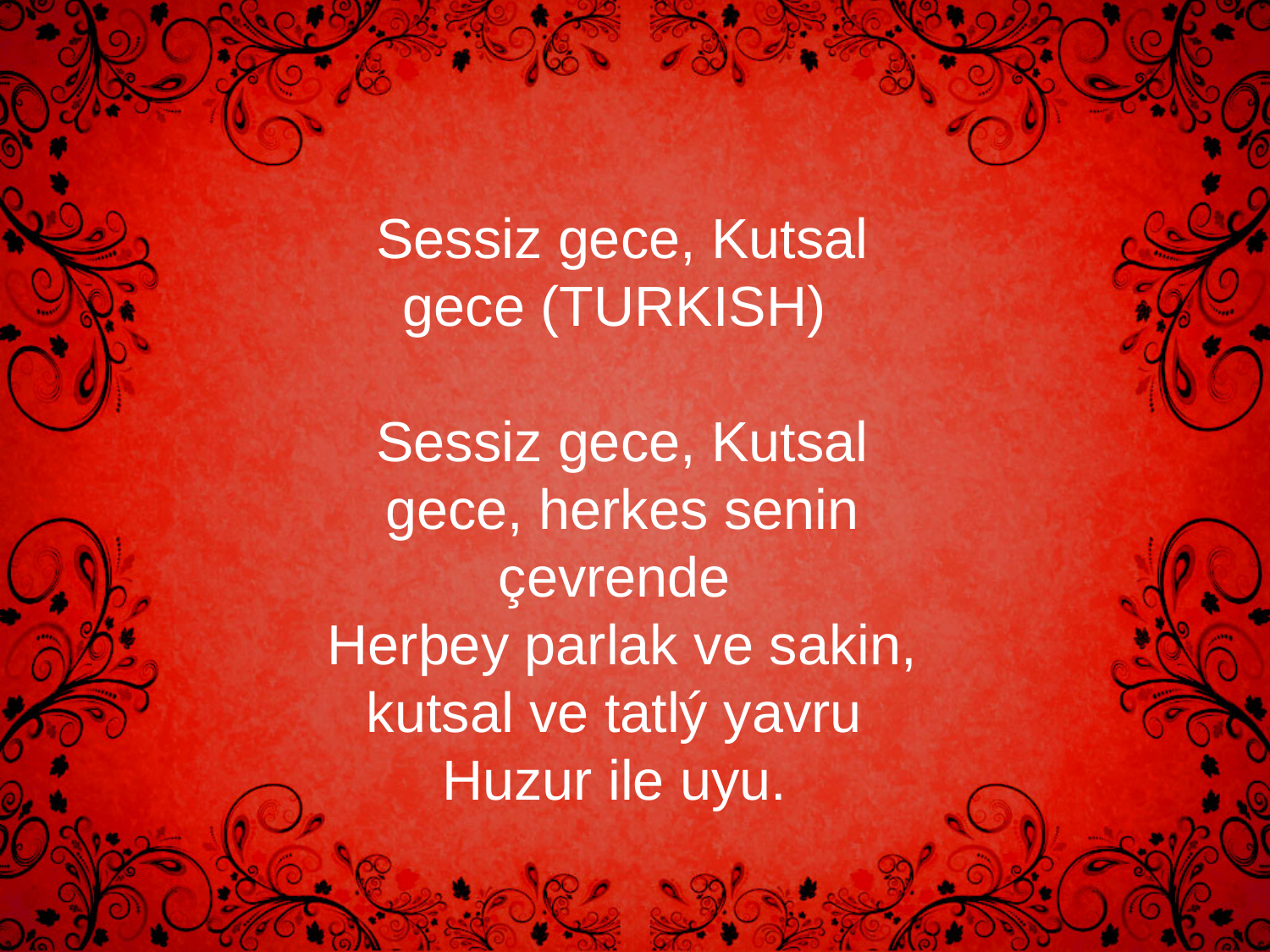

Sessiz gece, Kutsal gece (TURKISH)

Sessiz gece, Kutsal gece, herkes senin çevrende
Herþey parlak ve sakin, kutsal ve tatlý yavru
Huzur ile uyu.